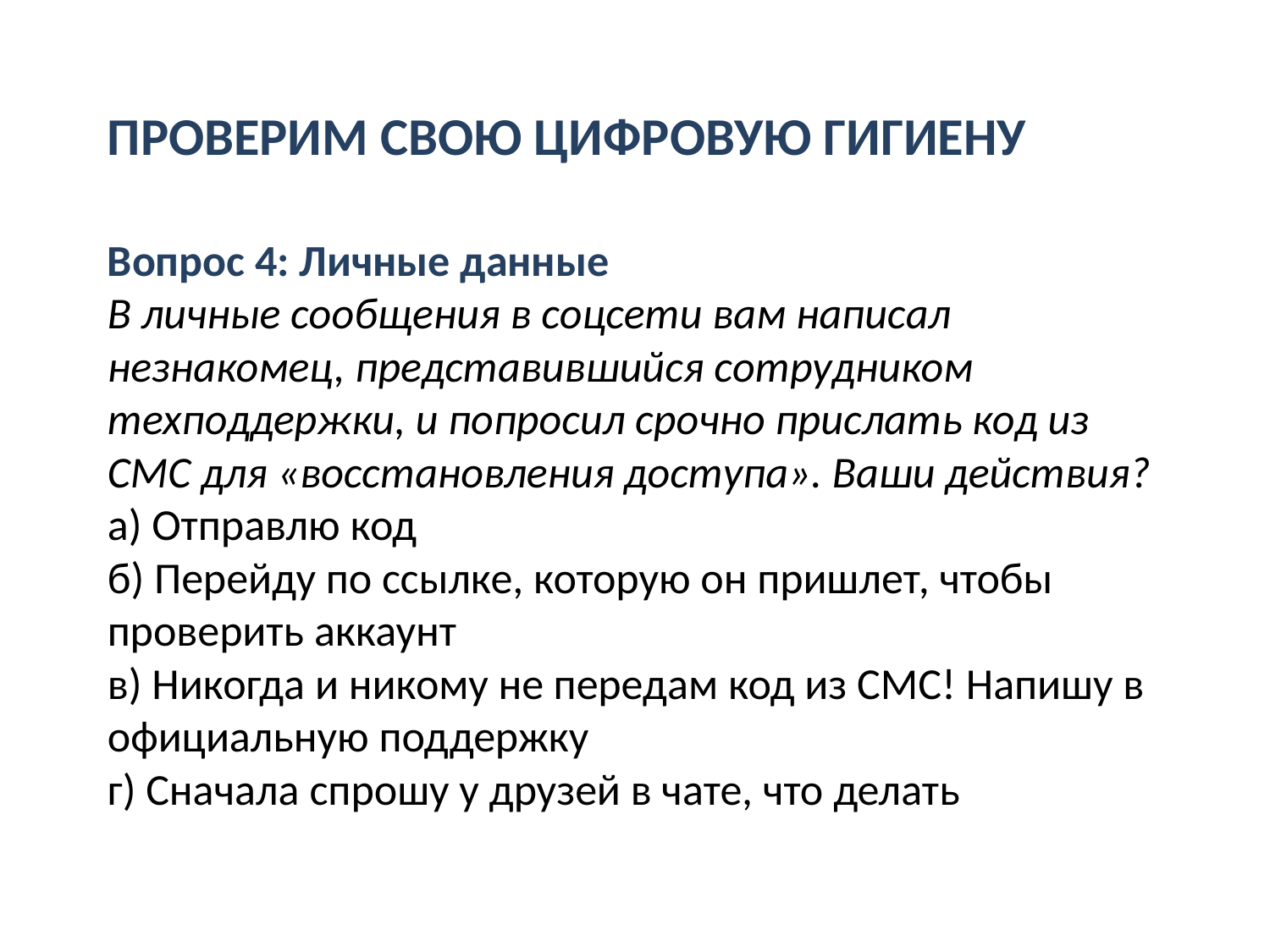

ПРОВЕРИМ СВОЮ ЦИФРОВУЮ ГИГИЕНУ
Вопрос 4: Личные данные
В личные сообщения в соцсети вам написал незнакомец, представившийся сотрудником техподдержки, и попросил срочно прислать код из СМС для «восстановления доступа». Ваши действия?
а) Отправлю код
б) Перейду по ссылке, которую он пришлет, чтобы проверить аккаунт
в) Никогда и никому не передам код из СМС! Напишу в официальную поддержку
г) Сначала спрошу у друзей в чате, что делать